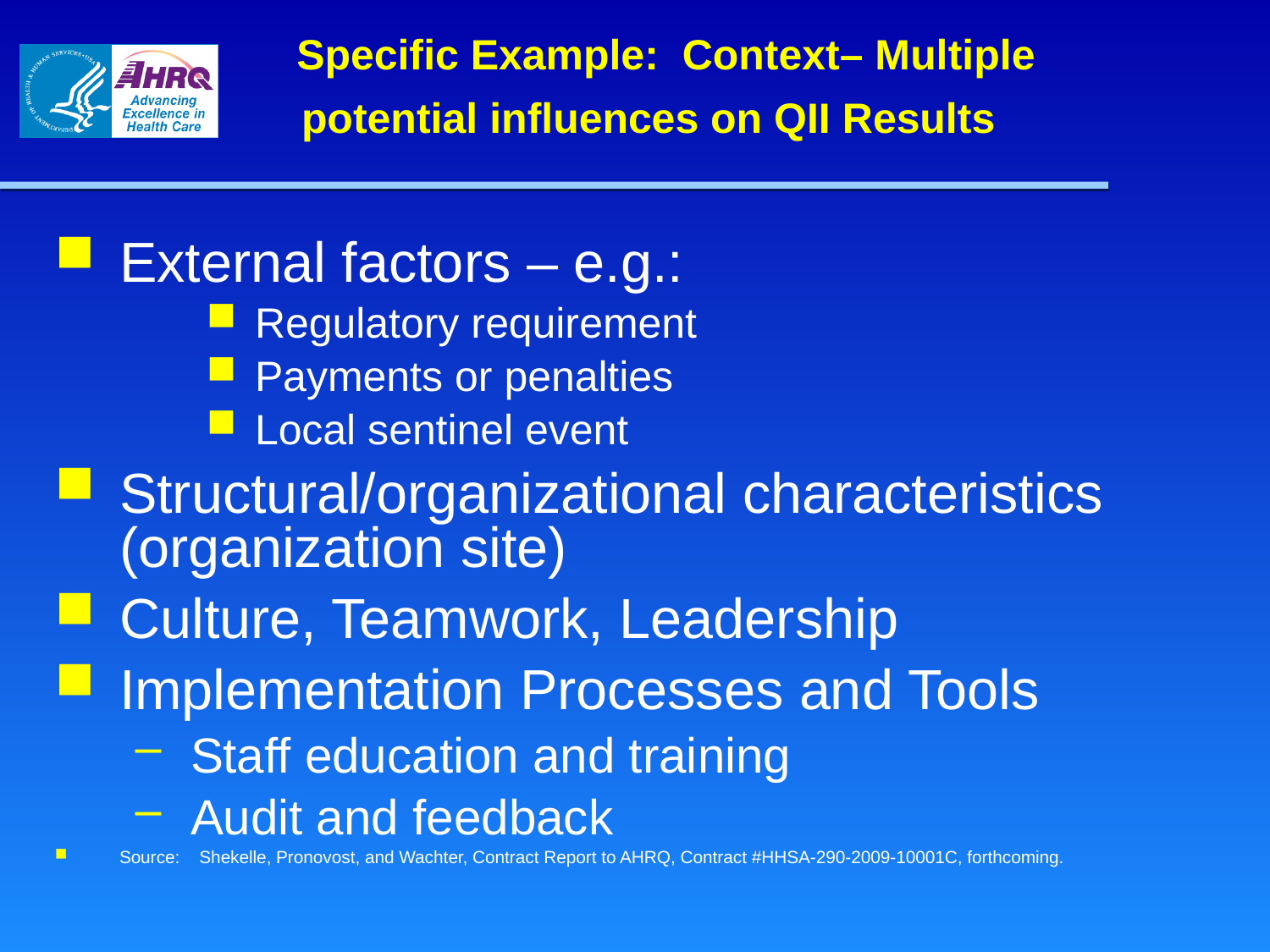

# Specific Example:  Context– Multiple potential influences on QII Results
External factors – e.g.:
Regulatory requirement
Payments or penalties
Local sentinel event
Structural/organizational characteristics (organization site)
Culture, Teamwork, Leadership
Implementation Processes and Tools
Staff education and training
Audit and feedback
Source:    Shekelle, Pronovost, and Wachter, Contract Report to AHRQ, Contract #HHSA-290-2009-10001C, forthcoming.